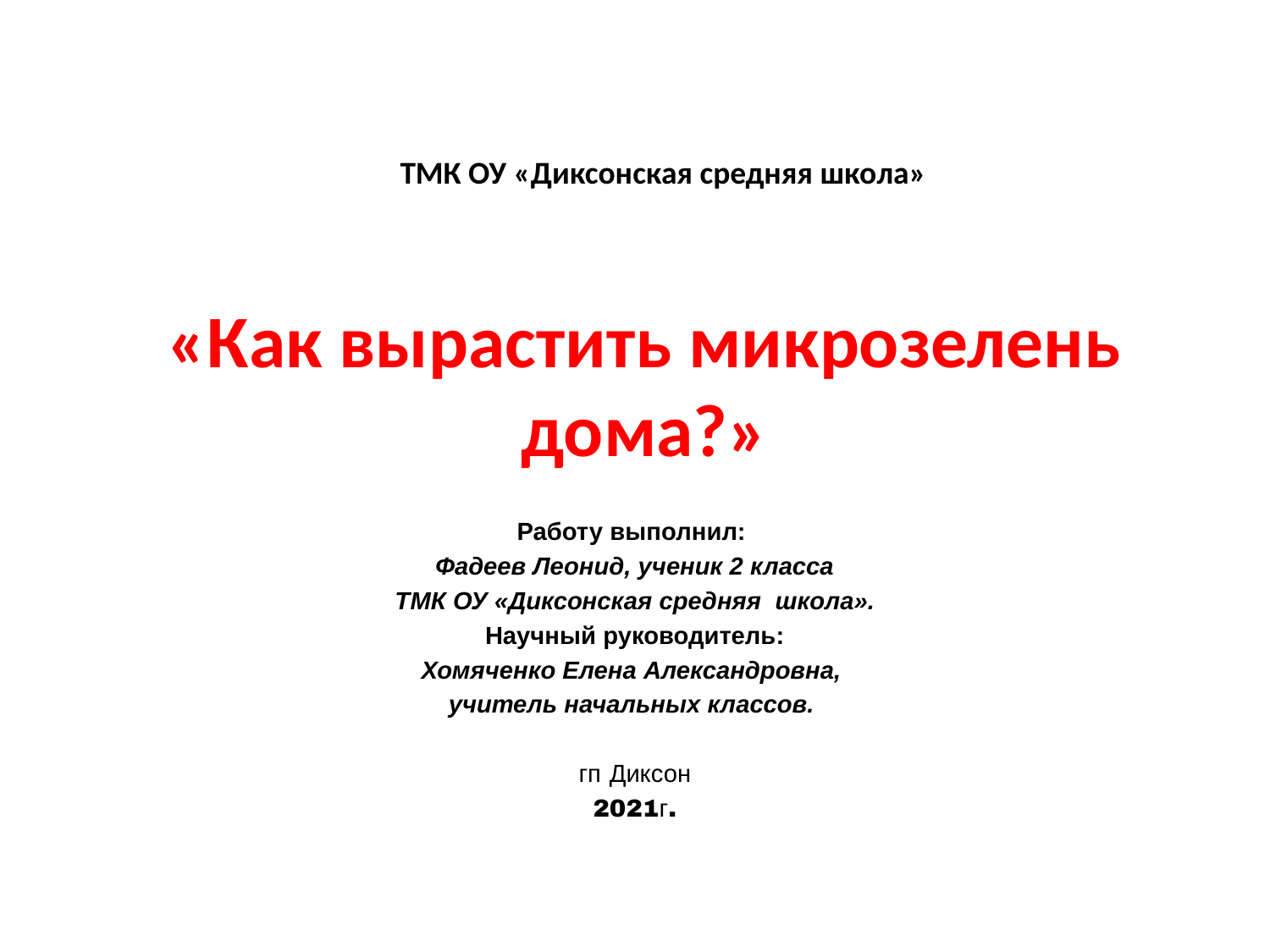

ТМК ОУ «Диксонская средняя школа»
«Как вырастить микрозелень дома?»
Работу выполнил:
Фадеев Леонид, ученик 2 класса
ТМК ОУ «Диксонская средняя  школа».
Научный руководитель:
Хомяченко Елена Александровна,
учитель начальных классов.

гп Диксон
2021г.